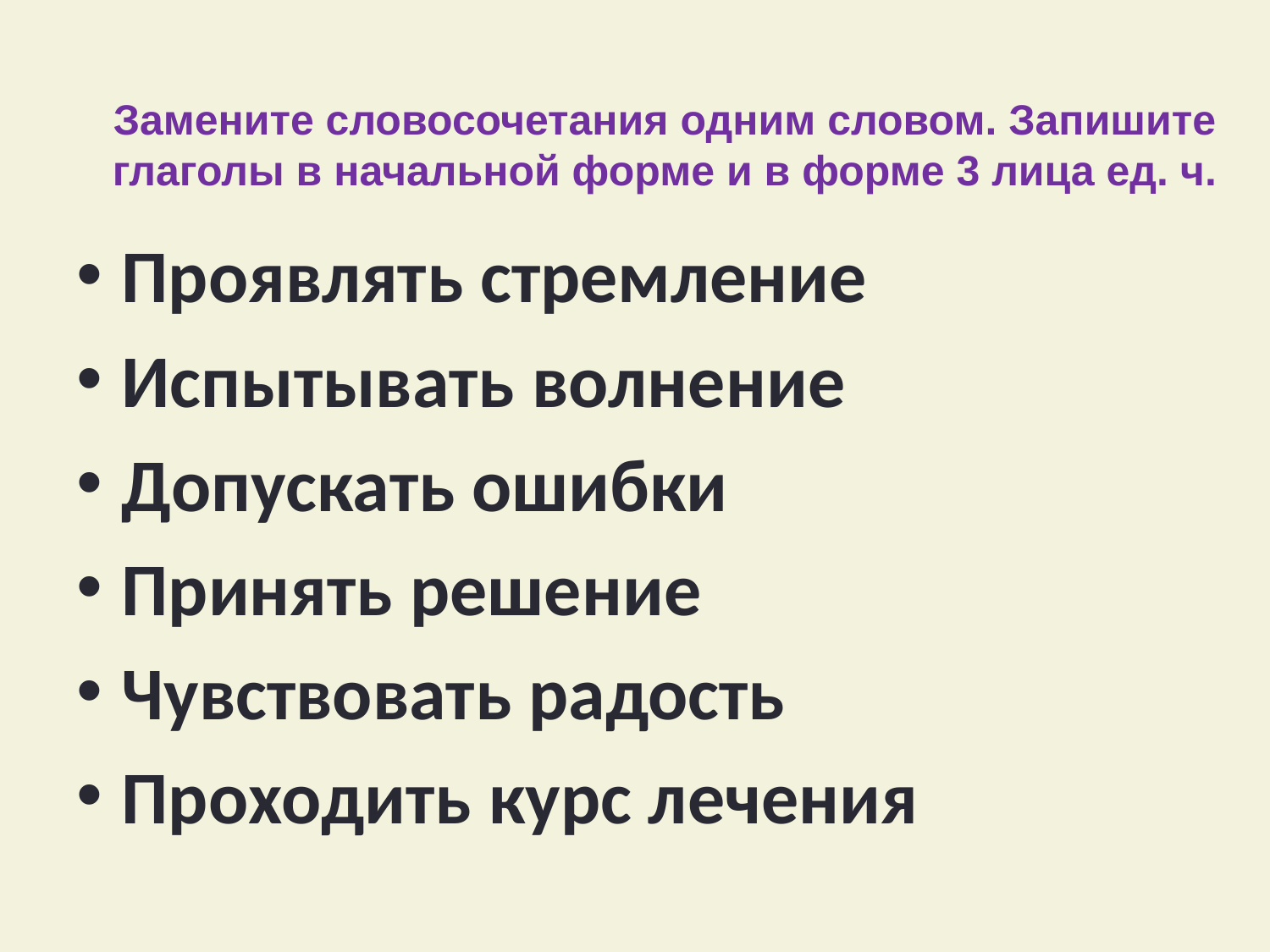

# Замените словосочетания одним словом. Запишите глаголы в начальной форме и в форме 3 лица ед. ч.
Проявлять стремление
Испытывать волнение
Допускать ошибки
Принять решение
Чувствовать радость
Проходить курс лечения